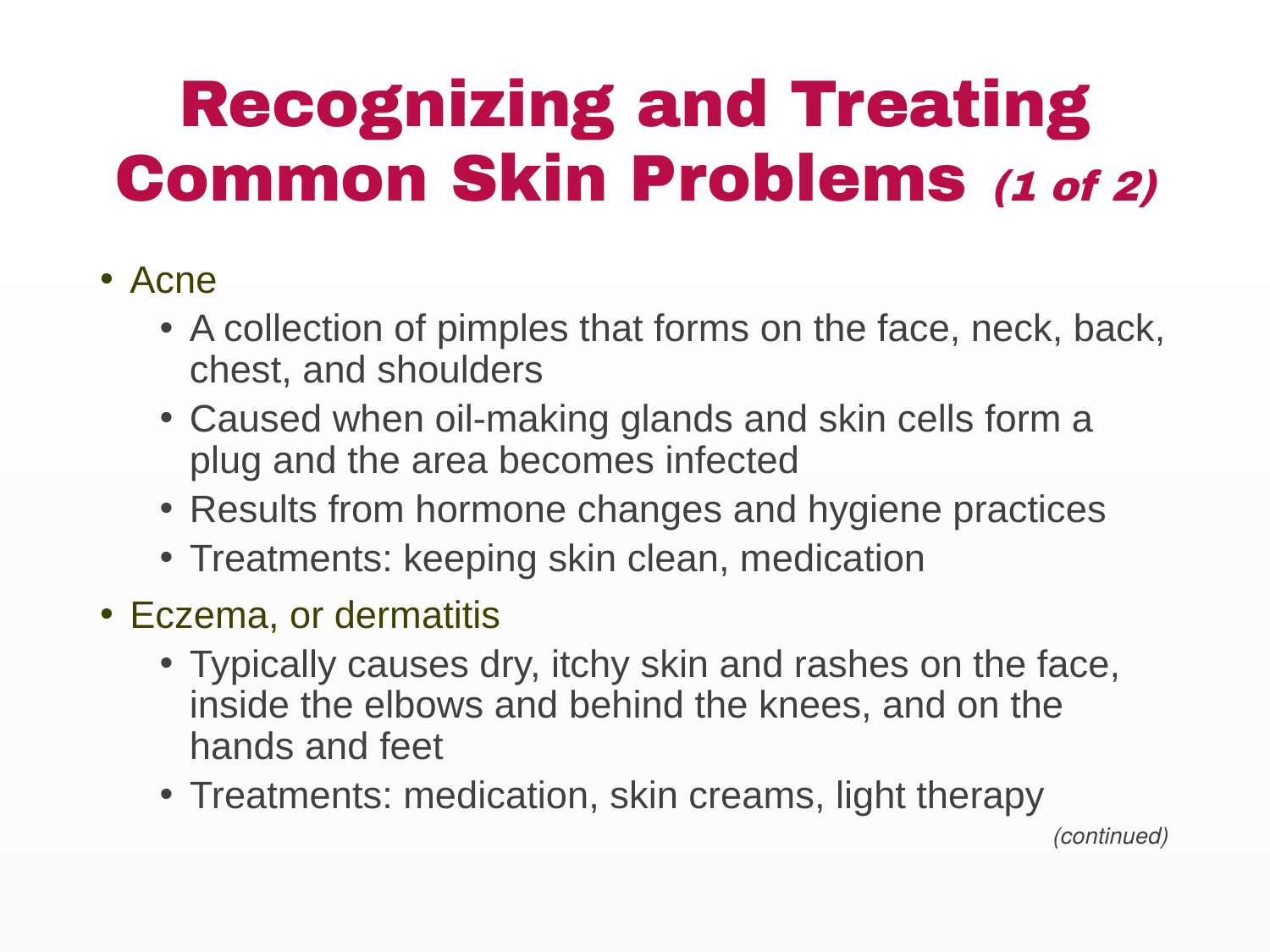

# Recognizing and Treating Common Skin Problems (1 of 2)
Acne
A collection of pimples that forms on the face, neck, back, chest, and shoulders
Caused when oil-making glands and skin cells form a plug and the area becomes infected
Results from hormone changes and hygiene practices
Treatments: keeping skin clean, medication
Eczema, or dermatitis
Typically causes dry, itchy skin and rashes on the face, inside the elbows and behind the knees, and on the hands and feet
Treatments: medication, skin creams, light therapy
(continued)